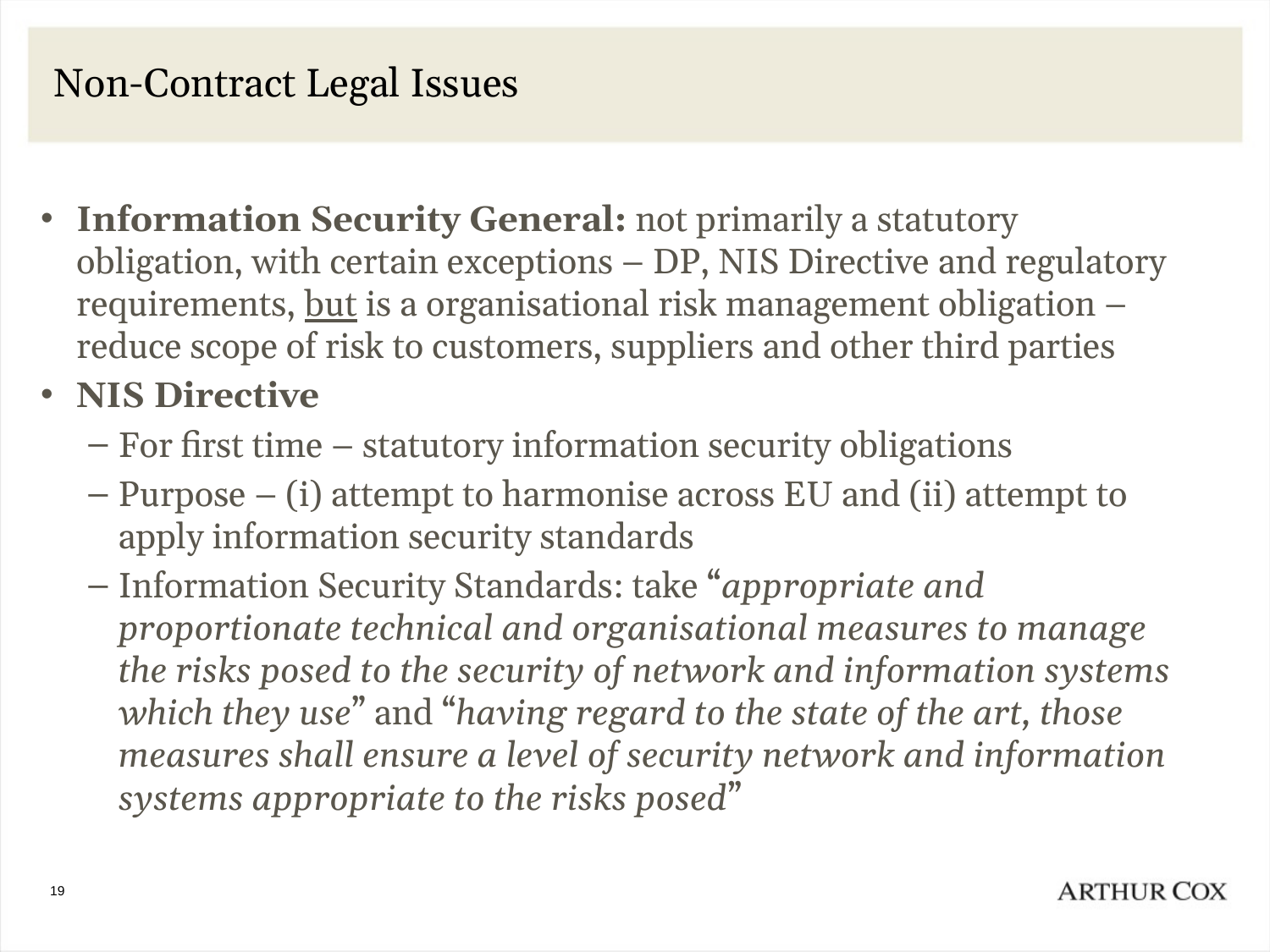

# Non-Contract Legal Issues
Information Security General: not primarily a statutory obligation, with certain exceptions – DP, NIS Directive and regulatory requirements, but is a organisational risk management obligation – reduce scope of risk to customers, suppliers and other third parties
NIS Directive
For first time – statutory information security obligations
Purpose – (i) attempt to harmonise across EU and (ii) attempt to apply information security standards
Information Security Standards: take “appropriate and proportionate technical and organisational measures to manage the risks posed to the security of network and information systems which they use” and “having regard to the state of the art, those measures shall ensure a level of security network and information systems appropriate to the risks posed”
19